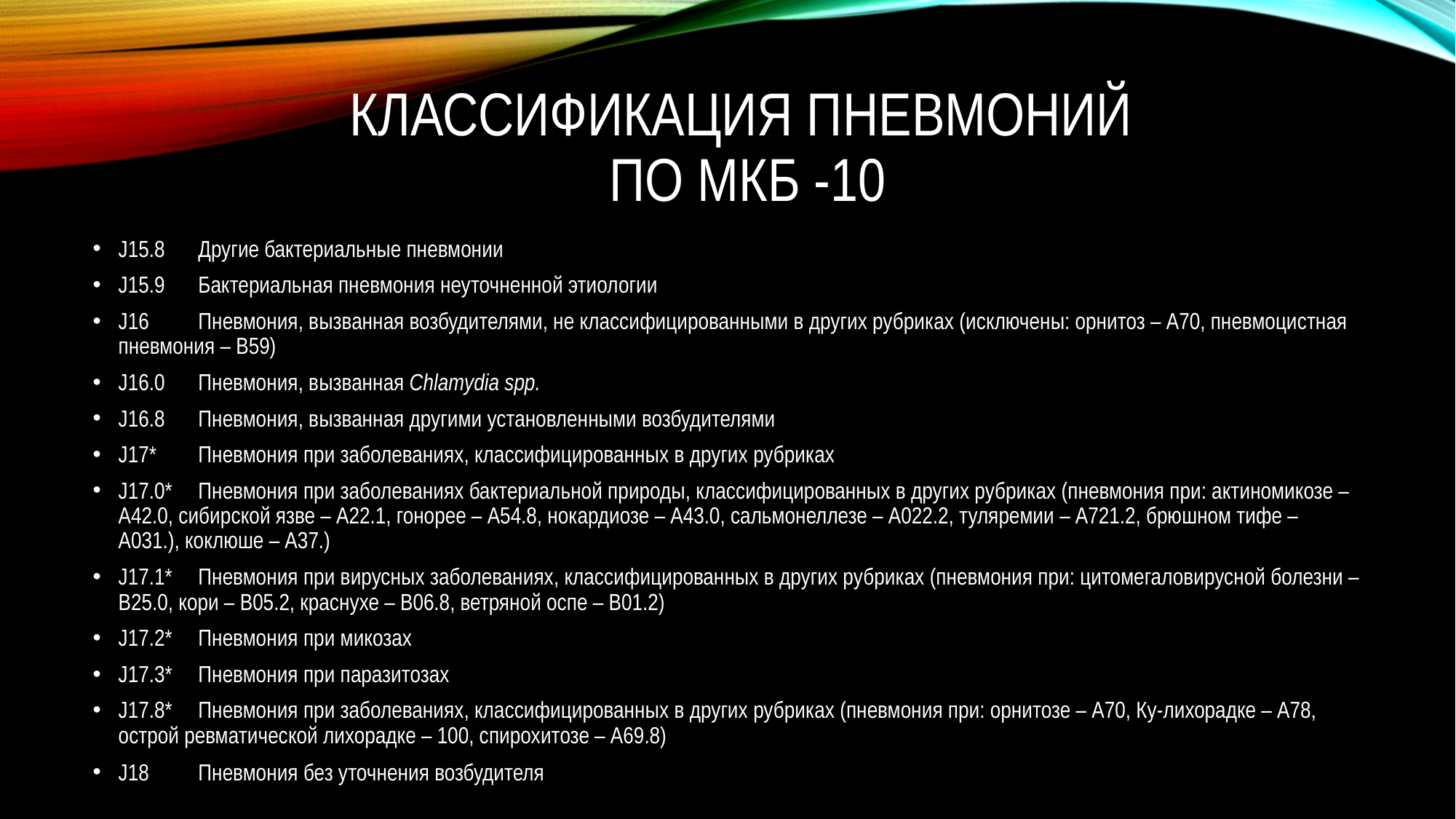

# КЛАССИФИКАЦИЯ ПНЕВМОНИЙ ПО МКБ -10
J15.8 	Другие бактериальные пневмонии
J15.9 	Бактериальная пневмония неуточненной этиологии
J16 	Пневмония, вызванная возбудителями, не классифицированными в других рубриках (исключены: орнитоз – А70, пневмоцистная пневмония – В59)
J16.0 	Пневмония, вызванная Chlamydia spp.
J16.8 	Пневмония, вызванная другими установленными возбудителями
J17* 	Пневмония при заболеваниях, классифицированных в других рубриках
J17.0* 	Пневмония при заболеваниях бактериальной природы, классифицированных в других рубриках (пневмония при: актиномикозе – А42.0, сибирской язве – А22.1, гонорее – А54.8, нокардиозе – А43.0, сальмонеллезе – А022.2, туляремии – А721.2, брюшном тифе – А031.), коклюше – А37.)
J17.1* 	Пневмония при вирусных заболеваниях, классифицированных в других рубриках (пневмония при: цитомегаловирусной болезни – В25.0, кори – В05.2, краснухе – В06.8, ветряной оспе – В01.2)
J17.2* 	Пневмония при микозах
J17.3* 	Пневмония при паразитозах
J17.8* 	Пневмония при заболеваниях, классифицированных в других рубриках (пневмония при: орнитозе – А70, Ку-лихорадке – А78, острой ревматической лихорадке – 100, спирохитозе – А69.8)
J18 	Пневмония без уточнения возбудителя